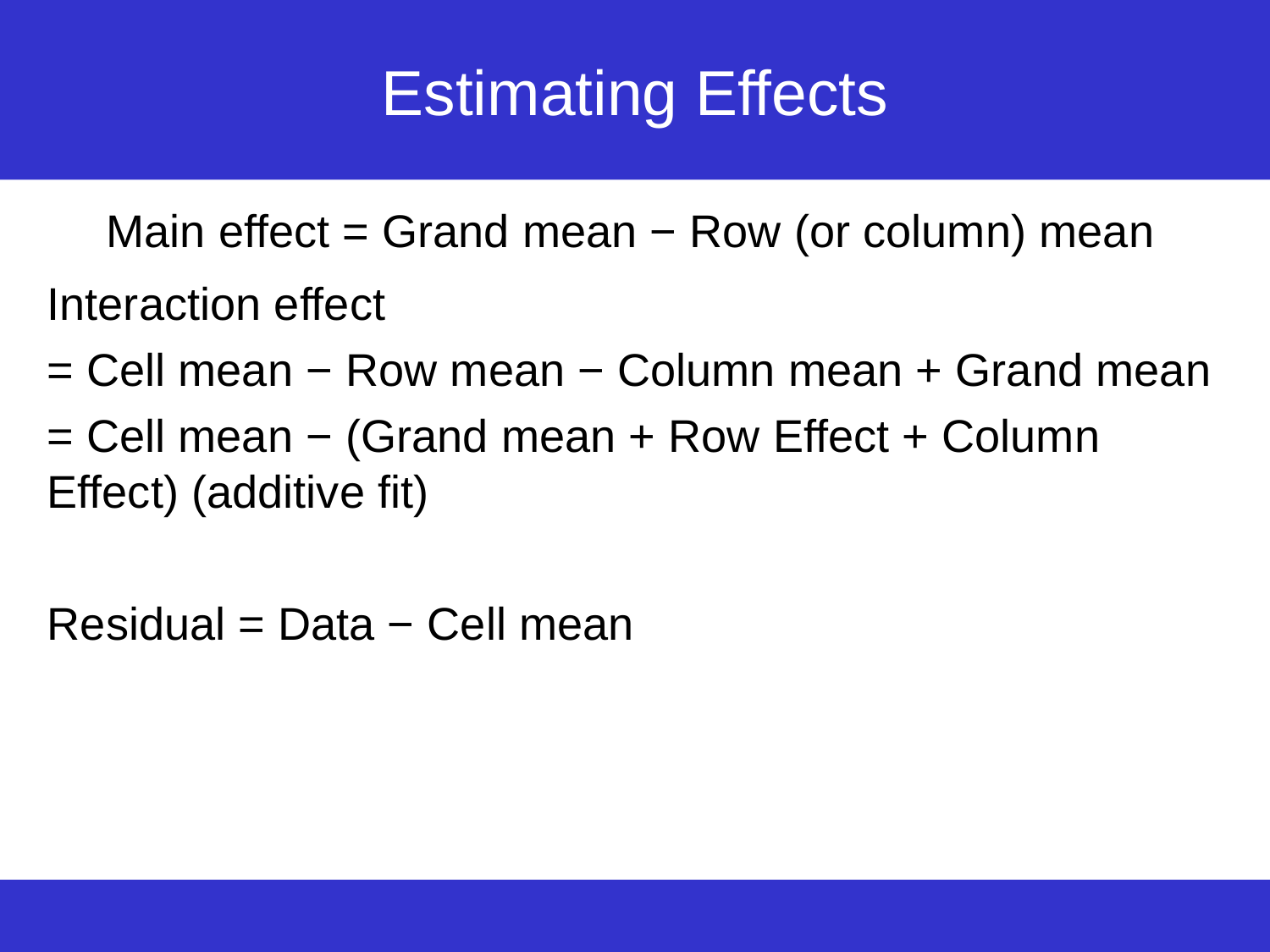

# Estimating Effects
Main effect = Grand mean − Row (or column) mean
Interaction effect
= Cell mean − Row mean − Column mean + Grand mean
= Cell mean − (Grand mean + Row Effect + Column Effect) (additive fit)

Residual = Data − Cell mean